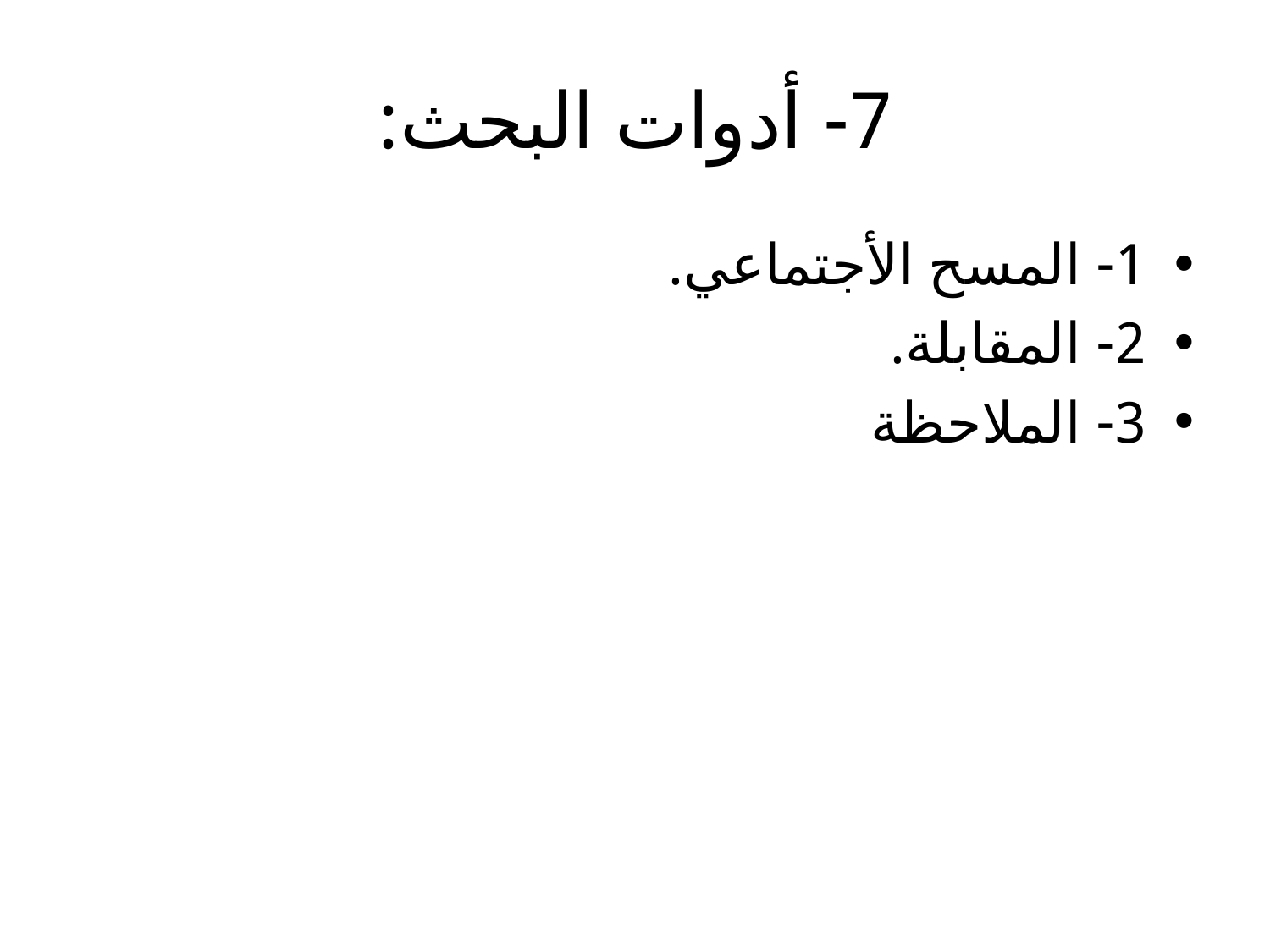

# 7- أدوات البحث:
1- المسح الأجتماعي.
2- المقابلة.
3- الملاحظة